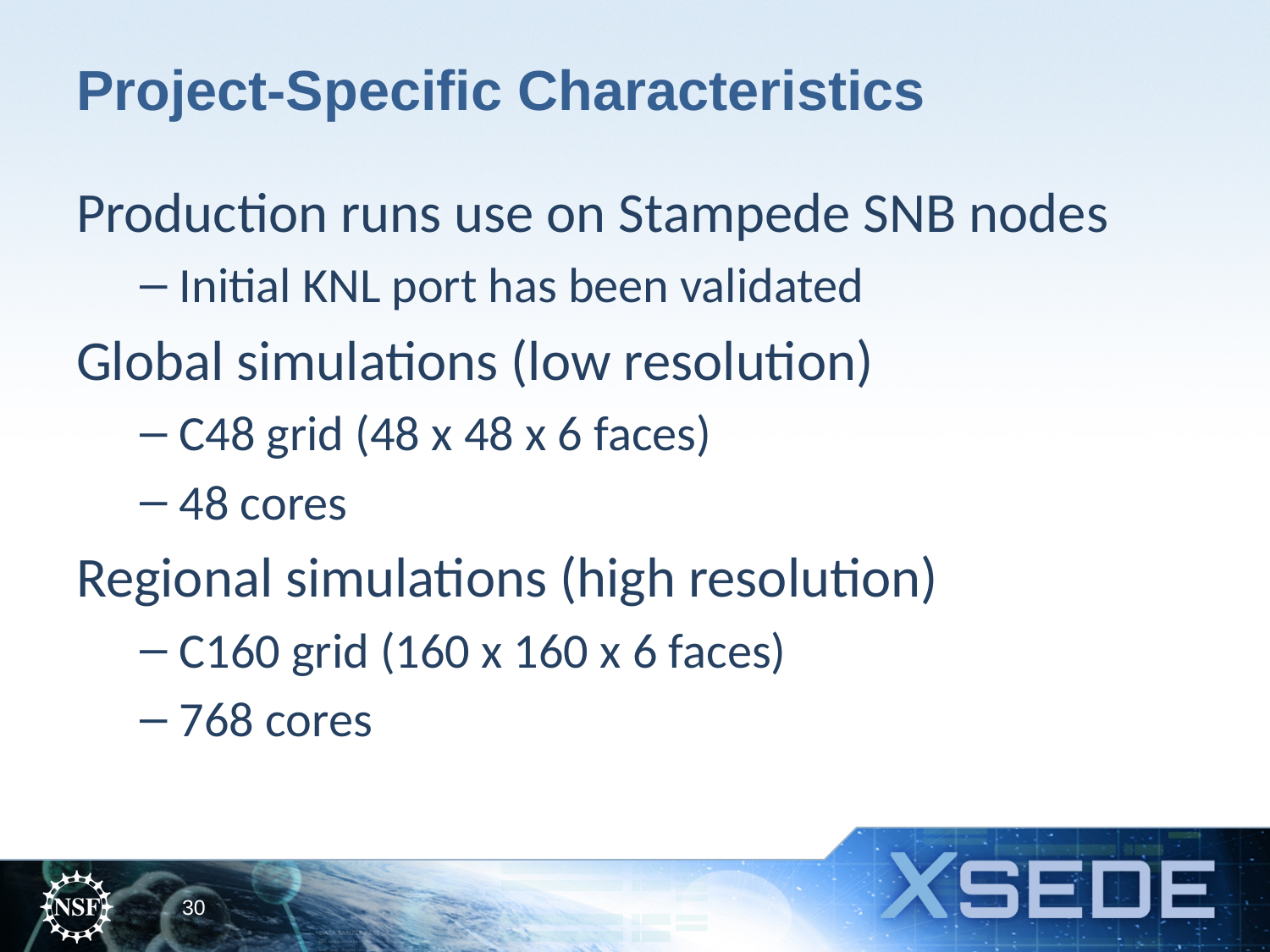

# Project-Specific Characteristics
Production runs use on Stampede SNB nodes
Initial KNL port has been validated
Global simulations (low resolution)
C48 grid (48 x 48 x 6 faces)
48 cores
Regional simulations (high resolution)
C160 grid (160 x 160 x 6 faces)
768 cores
30